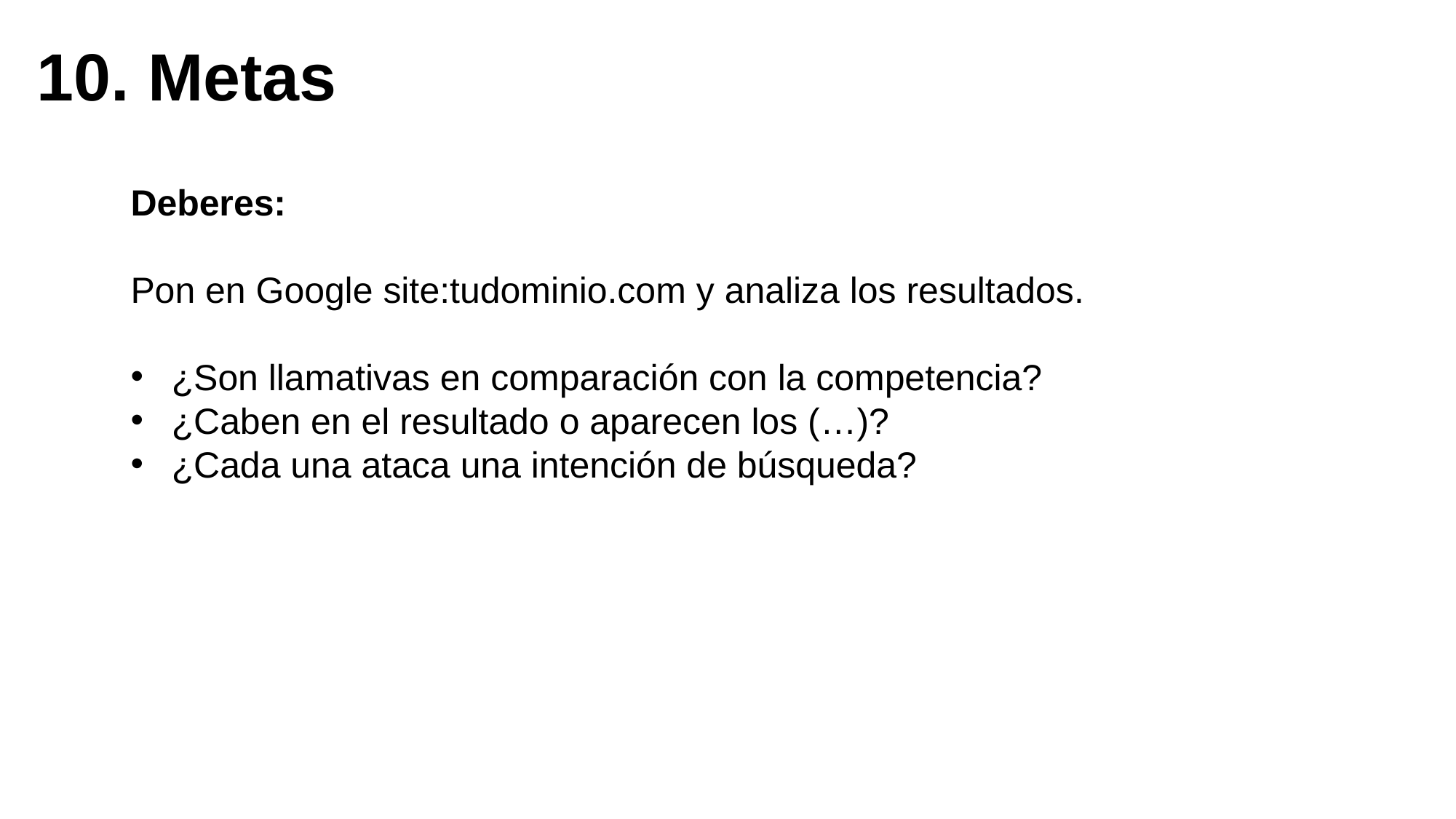

# 10. Metas
Deberes:

Pon en Google site:tudominio.com y analiza los resultados.

¿Son llamativas en comparación con la competencia?
¿Caben en el resultado o aparecen los (…)?
¿Cada una ataca una intención de búsqueda?